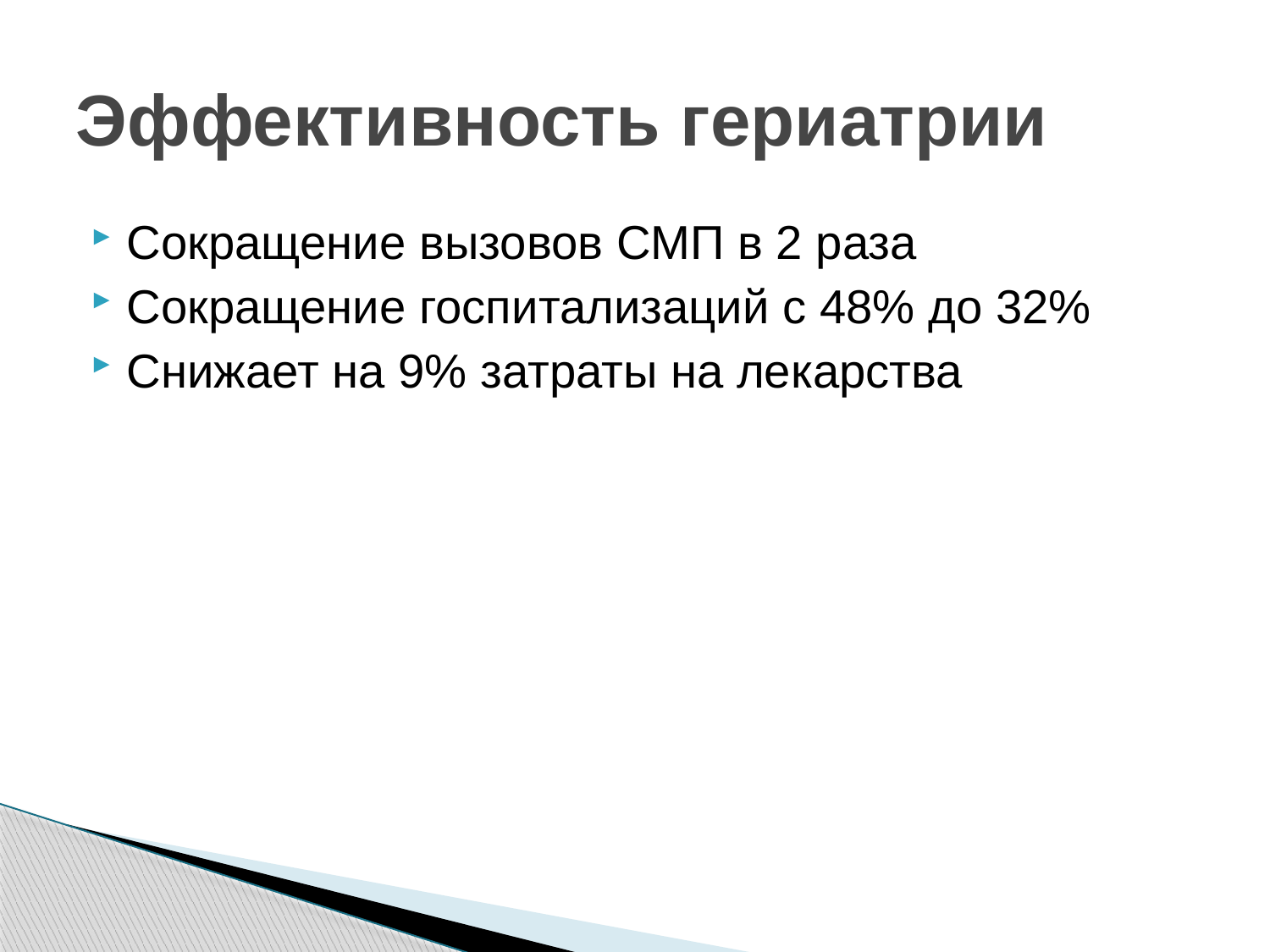

# Эффективность гериатрии
Сокращение вызовов СМП в 2 раза
Сокращение госпитализаций с 48% до 32%
Снижает на 9% затраты на лекарства